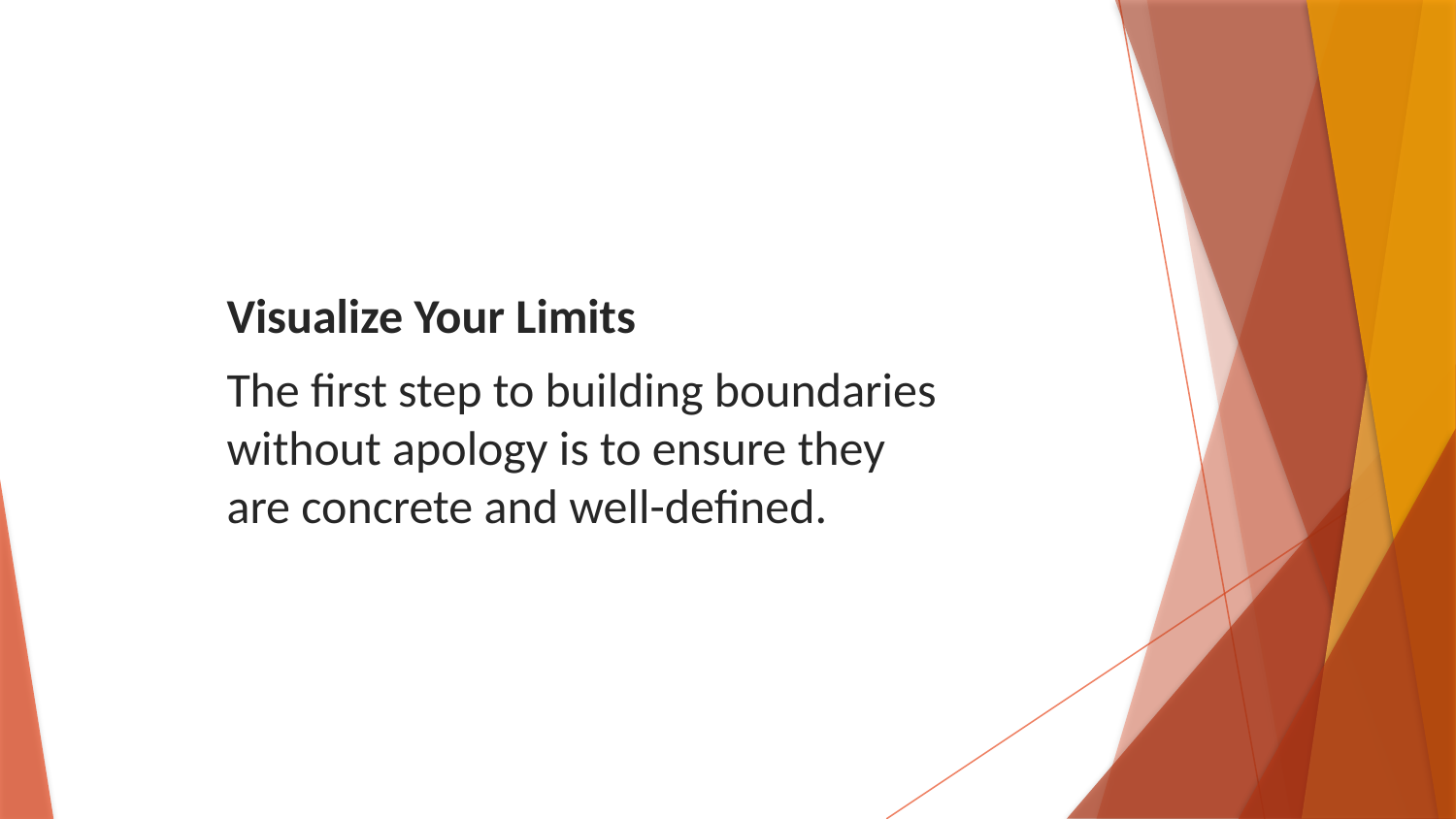

Visualize Your Limits
The first step to building boundaries without apology is to ensure they are concrete and well-defined.